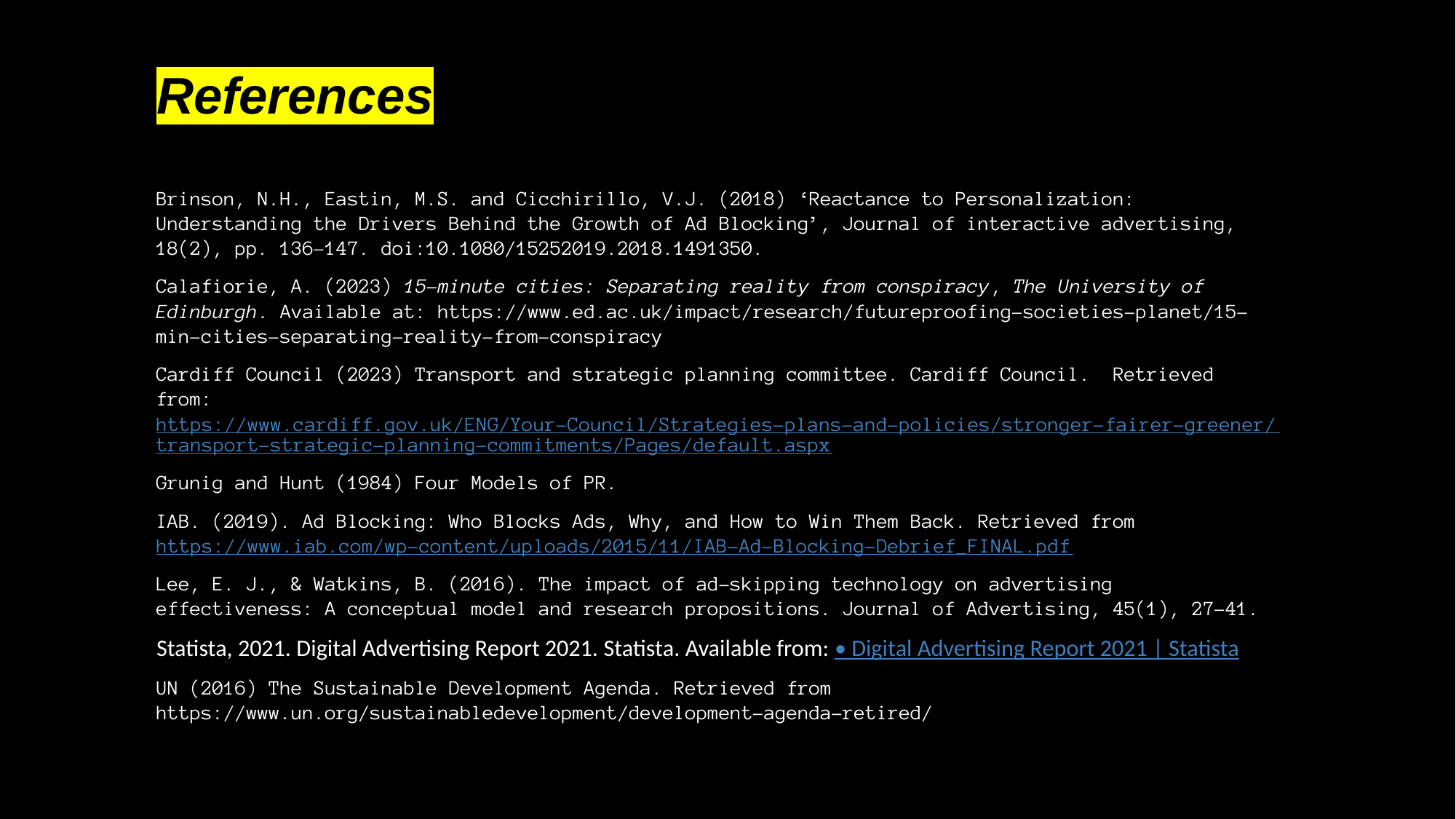

# References
Brinson, N.H., Eastin, M.S. and Cicchirillo, V.J. (2018) ‘Reactance to Personalization: Understanding the Drivers Behind the Growth of Ad Blocking’, Journal of interactive advertising, 18(2), pp. 136–147. doi:10.1080/15252019.2018.1491350.
Calafiorie, A. (2023) 15-minute cities: Separating reality from conspiracy, The University of Edinburgh. Available at: https://www.ed.ac.uk/impact/research/futureproofing-societies-planet/15-min-cities-separating-reality-from-conspiracy
Cardiff Council (2023) Transport and strategic planning committee. Cardiff Council.  Retrieved from: https://www.cardiff.gov.uk/ENG/Your-Council/Strategies-plans-and-policies/stronger-fairer-greener/transport-strategic-planning-commitments/Pages/default.aspx
Grunig and Hunt (1984) Four Models of PR.
IAB. (2019). Ad Blocking: Who Blocks Ads, Why, and How to Win Them Back. Retrieved from https://www.iab.com/wp-content/uploads/2015/11/IAB-Ad-Blocking-Debrief_FINAL.pdf
Lee, E. J., & Watkins, B. (2016). The impact of ad-skipping technology on advertising effectiveness: A conceptual model and research propositions. Journal of Advertising, 45(1), 27-41.
Statista, 2021. Digital Advertising Report 2021. Statista. Available from: • Digital Advertising Report 2021 | Statista
UN (2016) The Sustainable Development Agenda. Retrieved from https://www.un.org/sustainabledevelopment/development-agenda-retired/